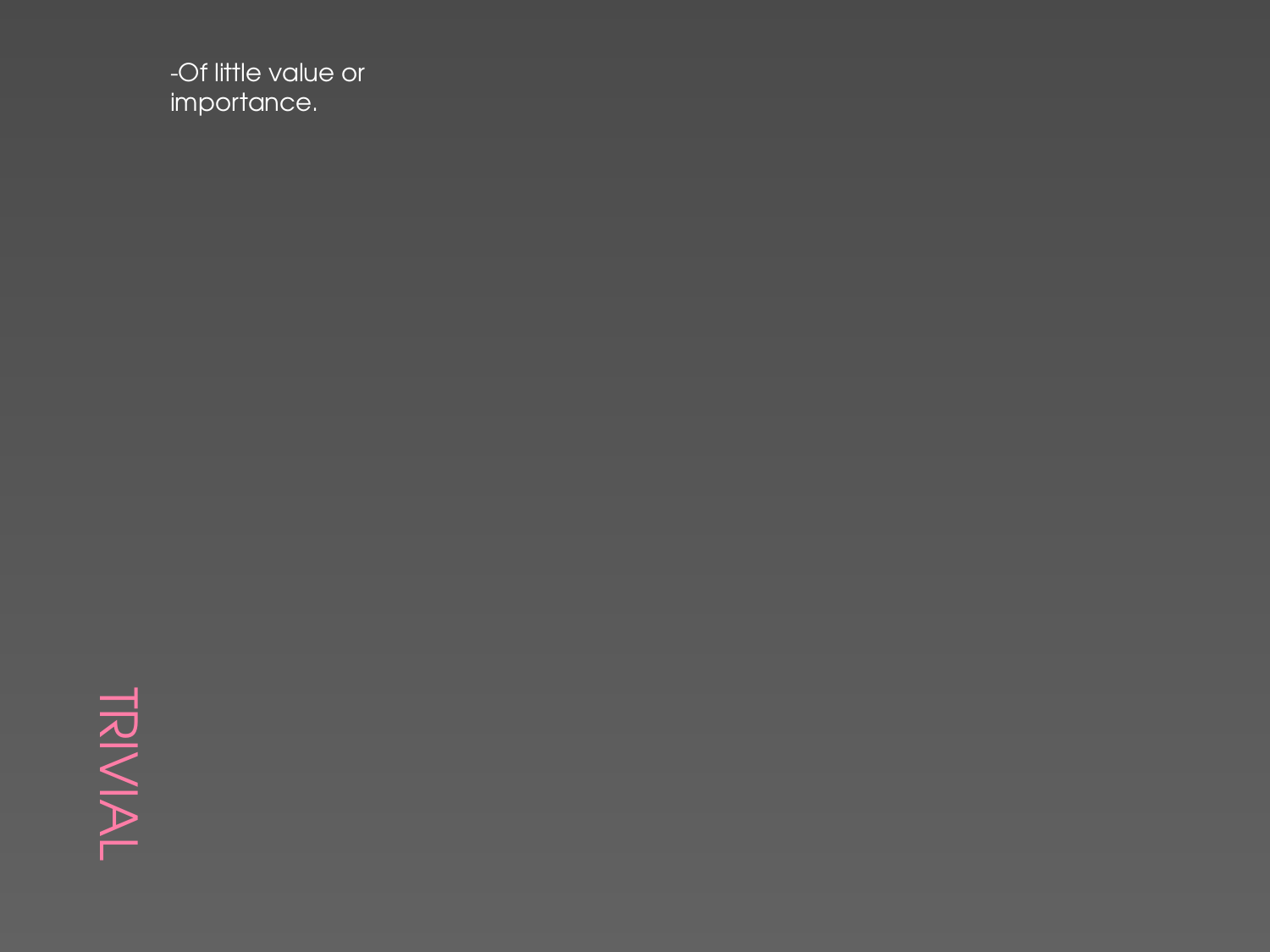

# Trivial
-Of little value or importance.